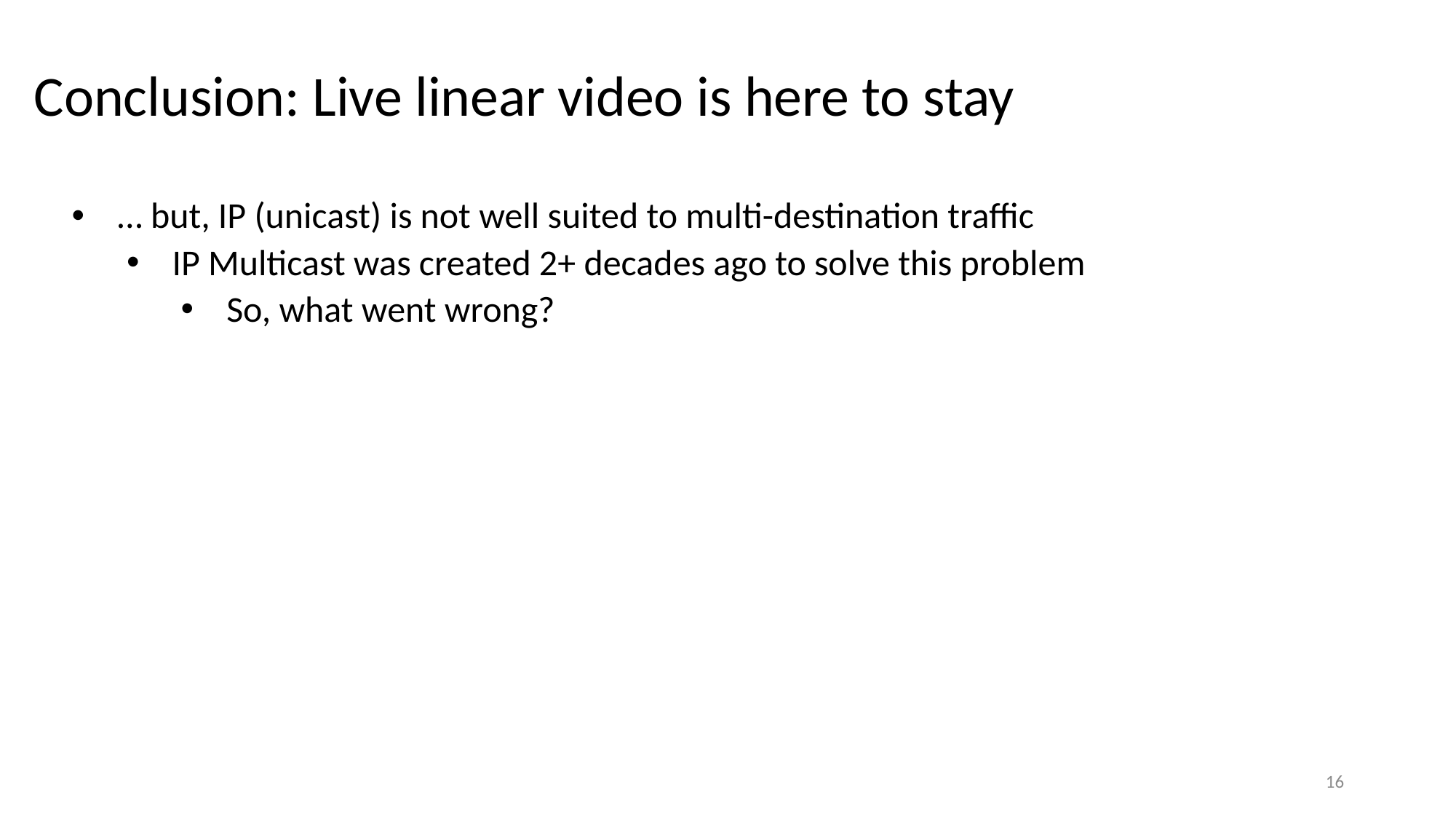

# Conclusion: Live linear video is here to stay
… but, IP (unicast) is not well suited to multi-destination traffic
IP Multicast was created 2+ decades ago to solve this problem
So, what went wrong?

16